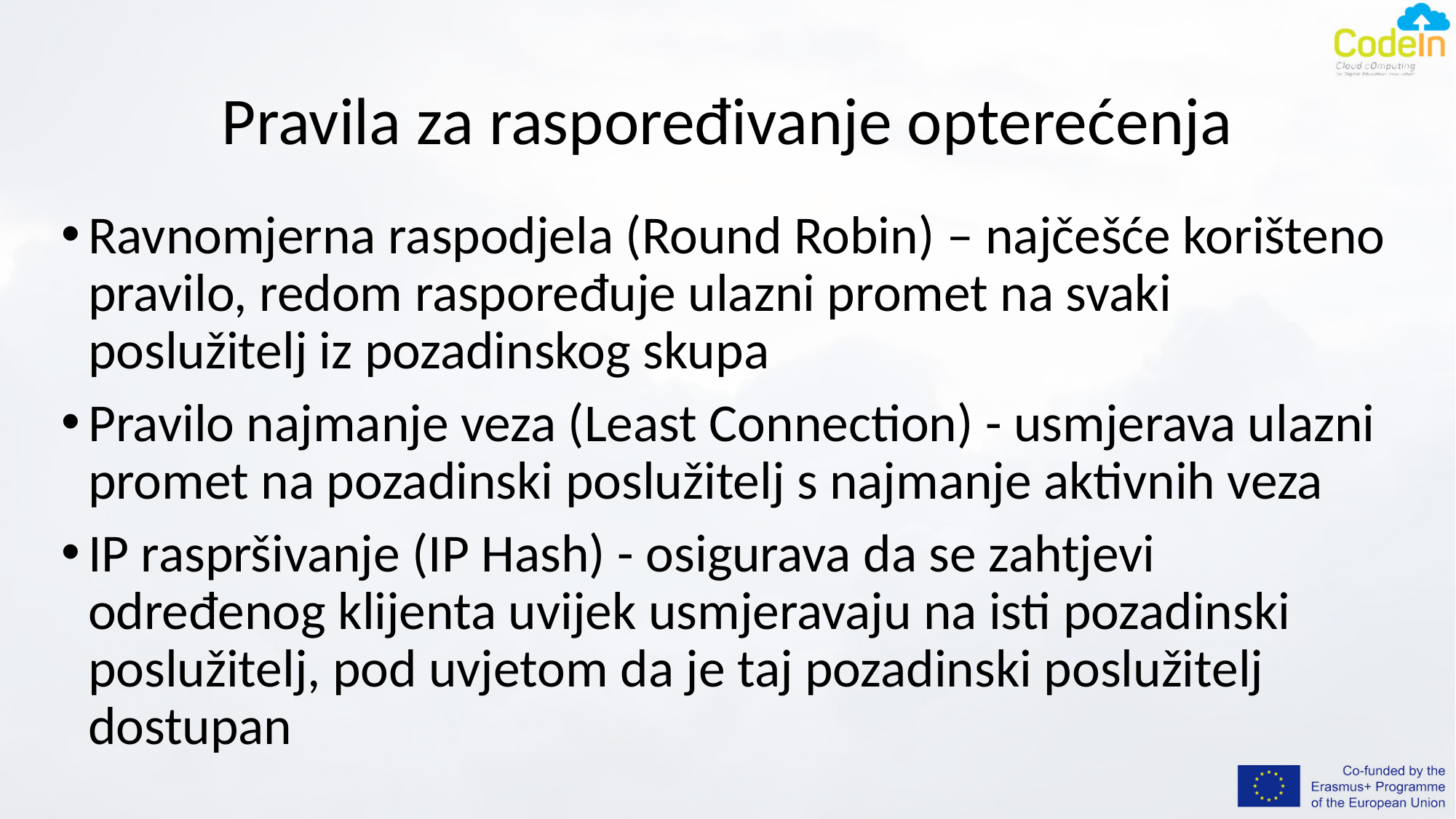

# Pravila za raspoređivanje opterećenja
Ravnomjerna raspodjela (Round Robin) – najčešće korišteno pravilo, redom raspoređuje ulazni promet na svaki poslužitelj iz pozadinskog skupa
Pravilo najmanje veza (Least Connection) - usmjerava ulazni promet na pozadinski poslužitelj s najmanje aktivnih veza
IP raspršivanje (IP Hash) - osigurava da se zahtjevi određenog klijenta uvijek usmjeravaju na isti pozadinski poslužitelj, pod uvjetom da je taj pozadinski poslužitelj dostupan